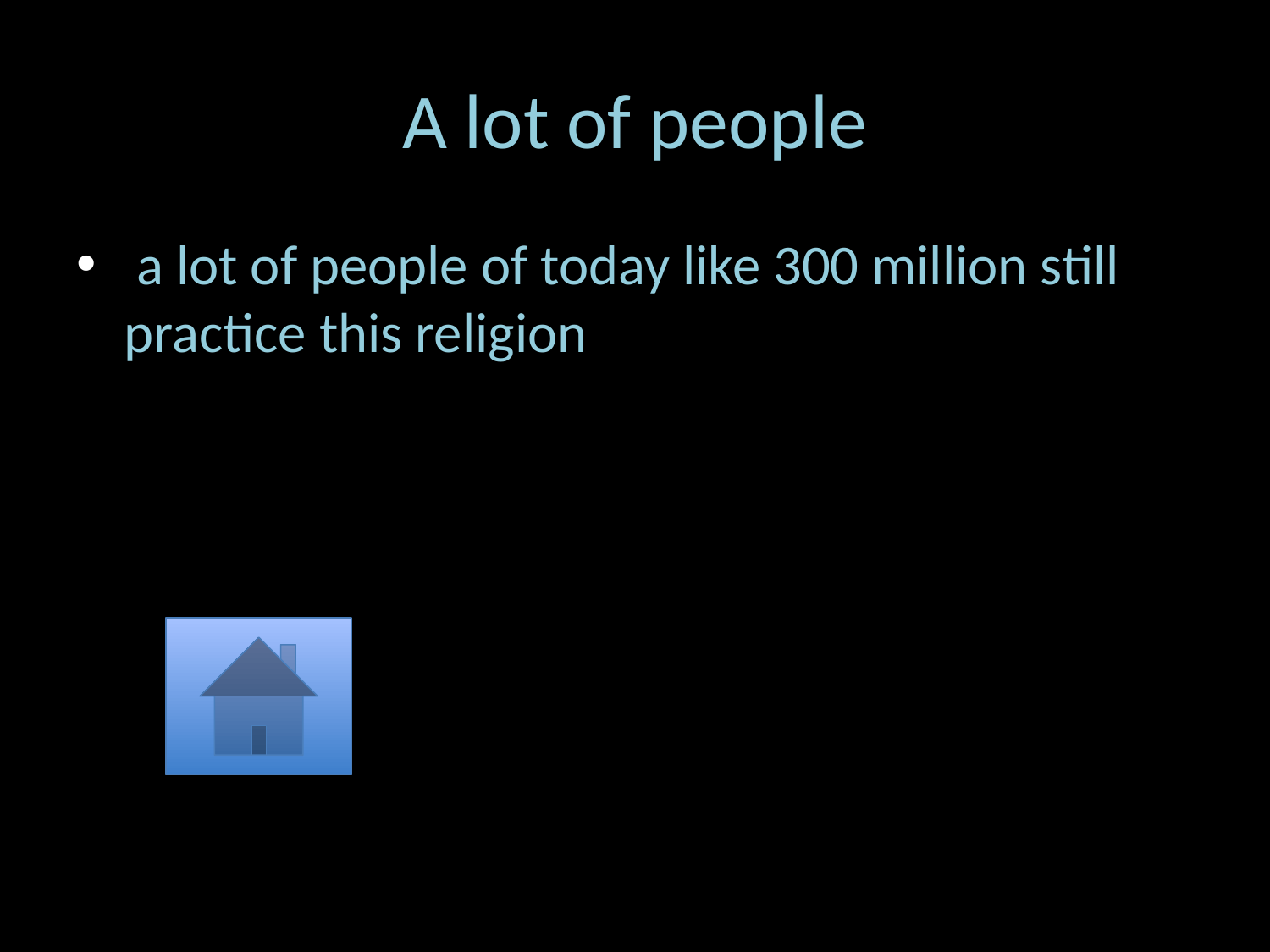

# A lot of people
 a lot of people of today like 300 million still practice this religion